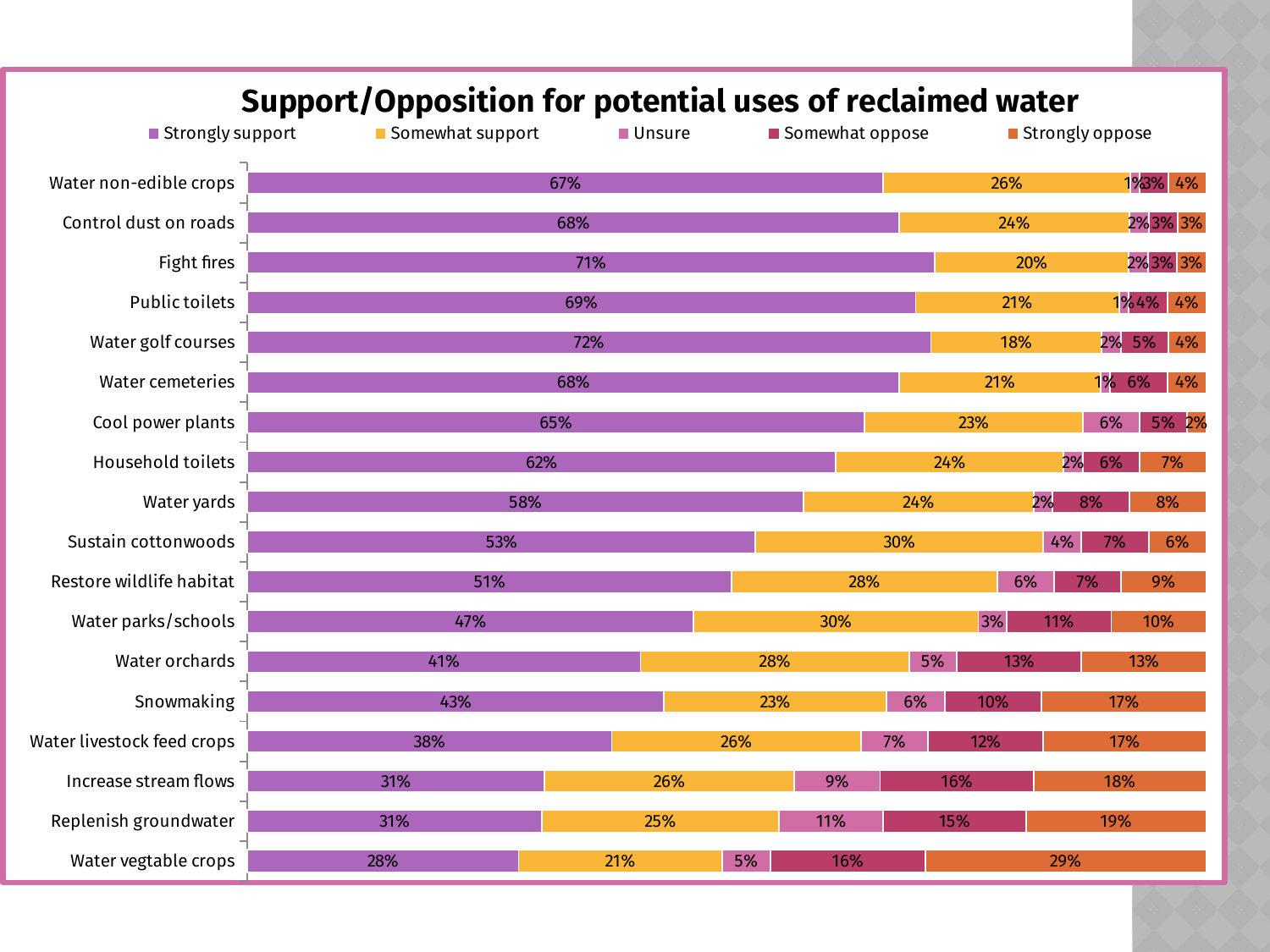

### Chart: Support/Opposition for potential uses of reclaimed water

| Category | Strongly support | Somewhat support | Unsure | Somewhat oppose | Strongly oppose |
|---|---|---|---|---|---|
| Water vegtable crops | 0.2800000000000001 | 0.21000000000000021 | 0.05 | 0.16 | 0.2900000000000003 |
| Replenish groundwater | 0.31000000000000044 | 0.25 | 0.11 | 0.15000000000000022 | 0.19 |
| Increase stream flows | 0.31000000000000044 | 0.26 | 0.09000000000000002 | 0.16 | 0.18000000000000022 |
| Water livestock feed crops | 0.3800000000000005 | 0.26 | 0.07000000000000002 | 0.12000000000000002 | 0.17 |
| Snowmaking | 0.4300000000000004 | 0.23 | 0.06000000000000003 | 0.1 | 0.17 |
| Water orchards | 0.4100000000000003 | 0.2800000000000001 | 0.05 | 0.13 | 0.13 |
| Water parks/schools | 0.4700000000000001 | 0.3000000000000003 | 0.030000000000000002 | 0.11 | 0.1 |
| Restore wildlife habitat | 0.51 | 0.2800000000000001 | 0.06000000000000003 | 0.07000000000000002 | 0.09000000000000002 |
| Sustain cottonwoods | 0.53 | 0.3000000000000003 | 0.04000000000000002 | 0.07000000000000002 | 0.06000000000000003 |
| Water yards | 0.5800000000000001 | 0.2400000000000002 | 0.02000000000000001 | 0.08000000000000004 | 0.08000000000000004 |
| Household toilets | 0.6200000000000009 | 0.2400000000000002 | 0.02000000000000001 | 0.06000000000000003 | 0.07000000000000002 |
| Cool power plants | 0.6500000000000011 | 0.23 | 0.06000000000000003 | 0.05 | 0.02000000000000001 |
| Water cemeteries | 0.68 | 0.21000000000000021 | 0.010000000000000005 | 0.06000000000000003 | 0.04000000000000002 |
| Water golf courses | 0.7200000000000006 | 0.18000000000000022 | 0.02000000000000001 | 0.05 | 0.04000000000000002 |
| Public toilets | 0.6900000000000006 | 0.21000000000000021 | 0.010000000000000005 | 0.04000000000000002 | 0.04000000000000002 |
| Fight fires | 0.7100000000000006 | 0.2 | 0.02000000000000001 | 0.030000000000000002 | 0.030000000000000002 |
| Control dust on roads | 0.68 | 0.2400000000000002 | 0.02000000000000001 | 0.030000000000000002 | 0.030000000000000002 |
| Water non-edible crops | 0.6700000000000012 | 0.26 | 0.010000000000000005 | 0.030000000000000002 | 0.04000000000000002 |